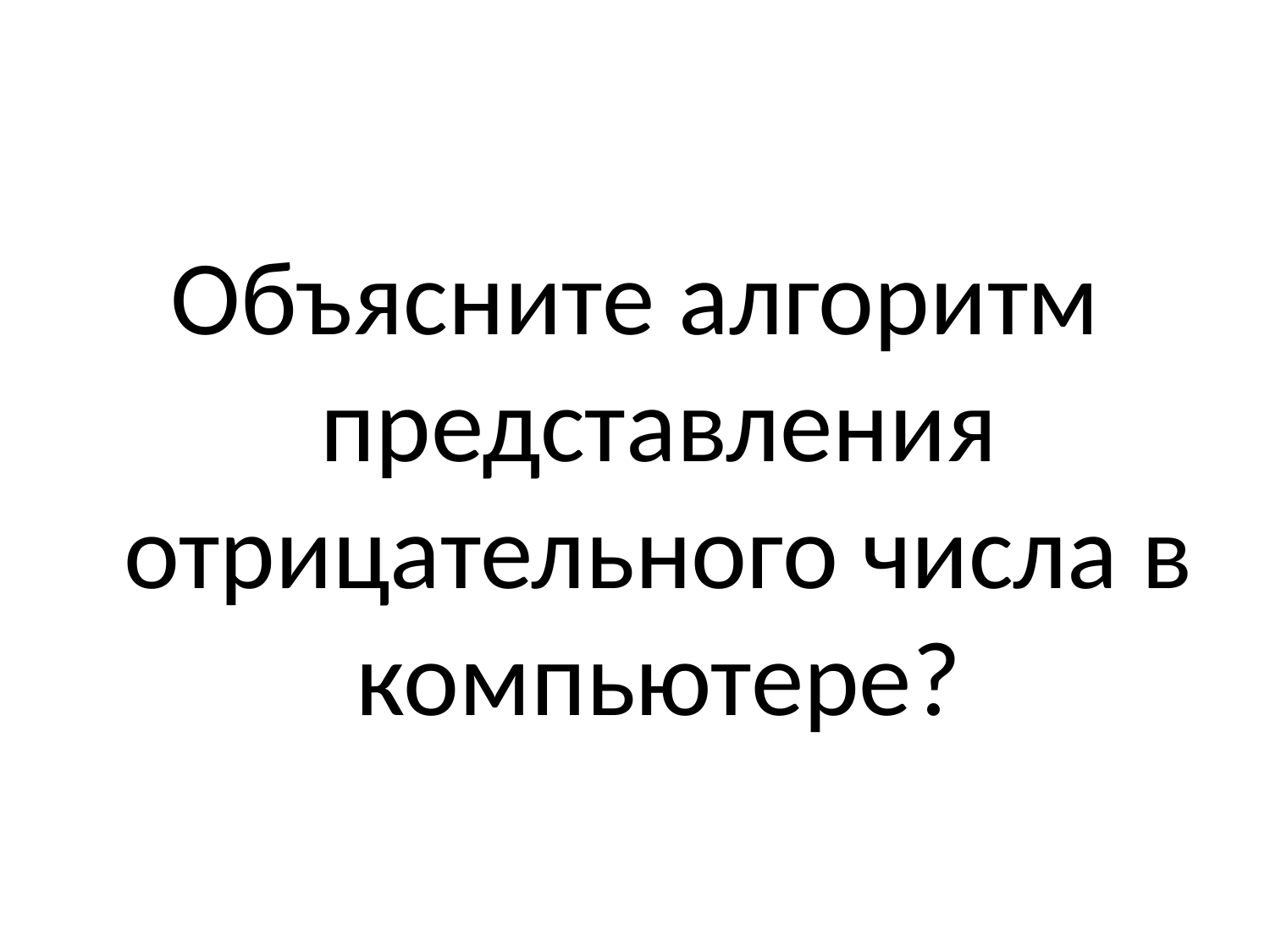

Объясните алгоритм представления отрицательного числа в компьютере?